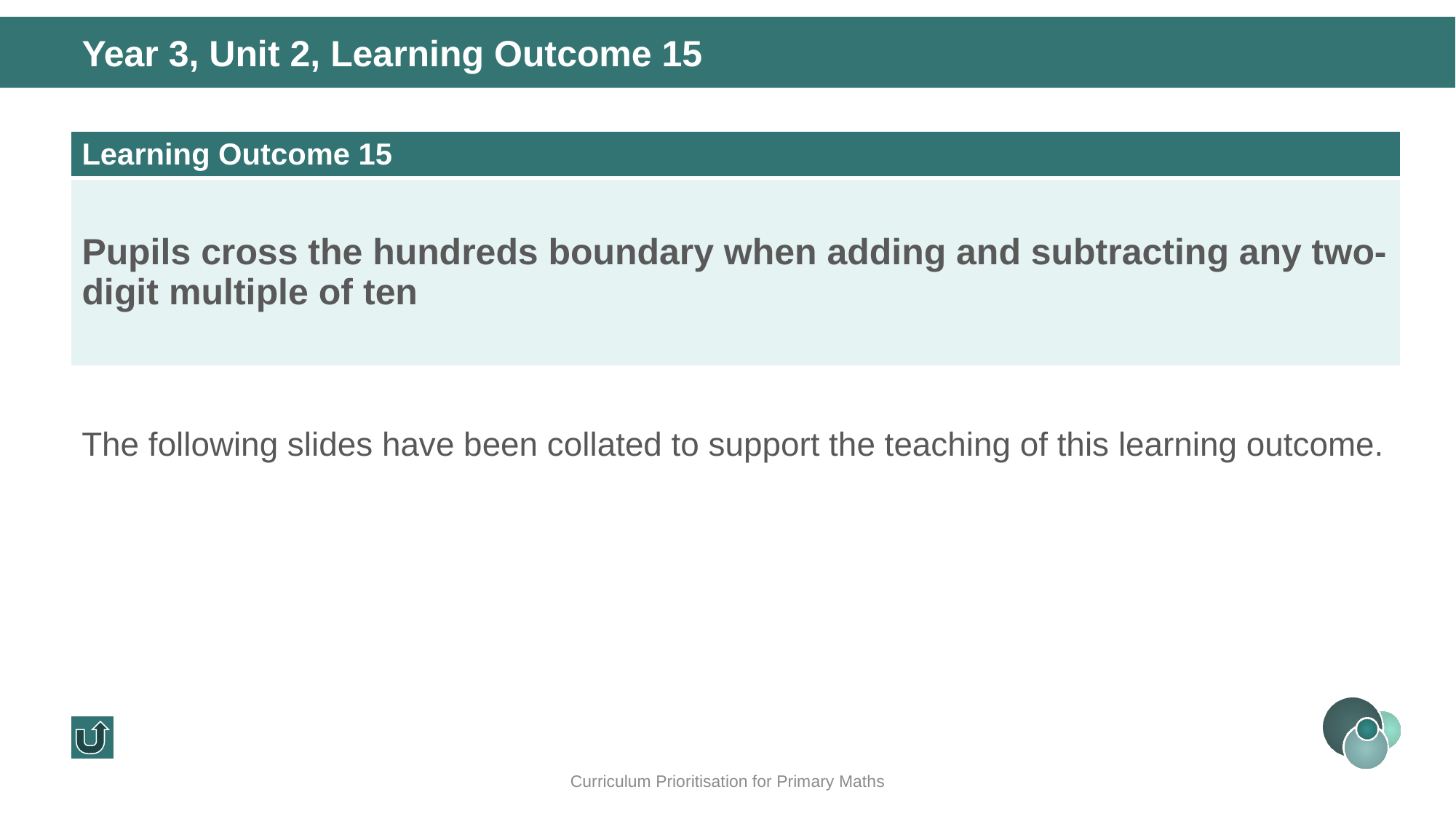

Year 3, Unit 2, Learning Outcome 15
| Learning Outcome 15 |
| --- |
| Pupils cross the hundreds boundary when adding and subtracting any two-digit multiple of ten |
The following slides have been collated to support the teaching of this learning outcome.

Curriculum Prioritisation for Primary Maths